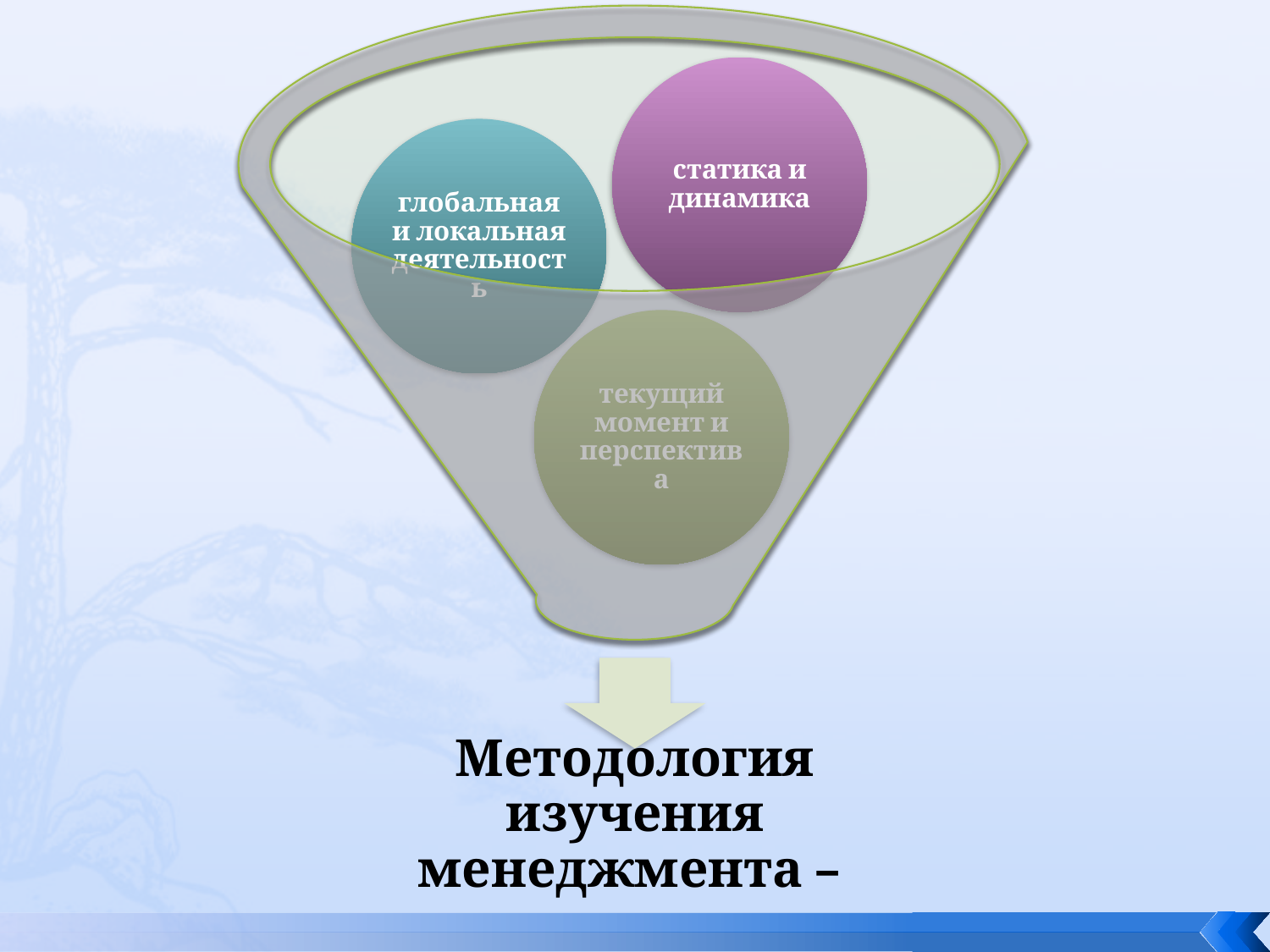

Методология изучения менеджмента –
текущий момент и перспектива
глобальная и локальная деятельность
статика и динамика